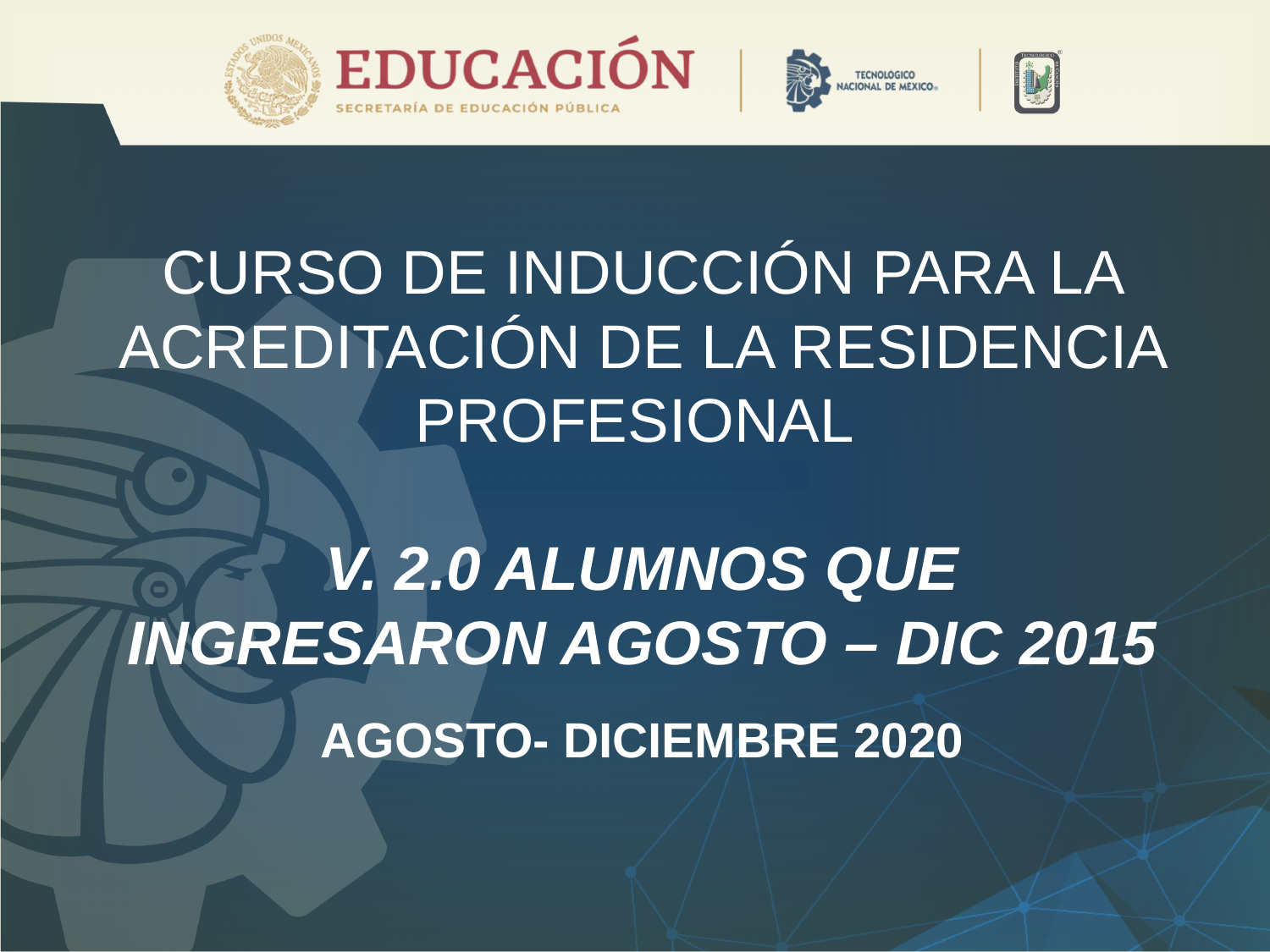

CURSO DE INDUCCIÓN PARA LA ACREDITACIÓN DE LA RESIDENCIA PROFESIONAL

V. 2.0 ALUMNOS QUE INGRESARON AGOSTO – DIC 2015

AGOSTO- DICIEMBRE 2020